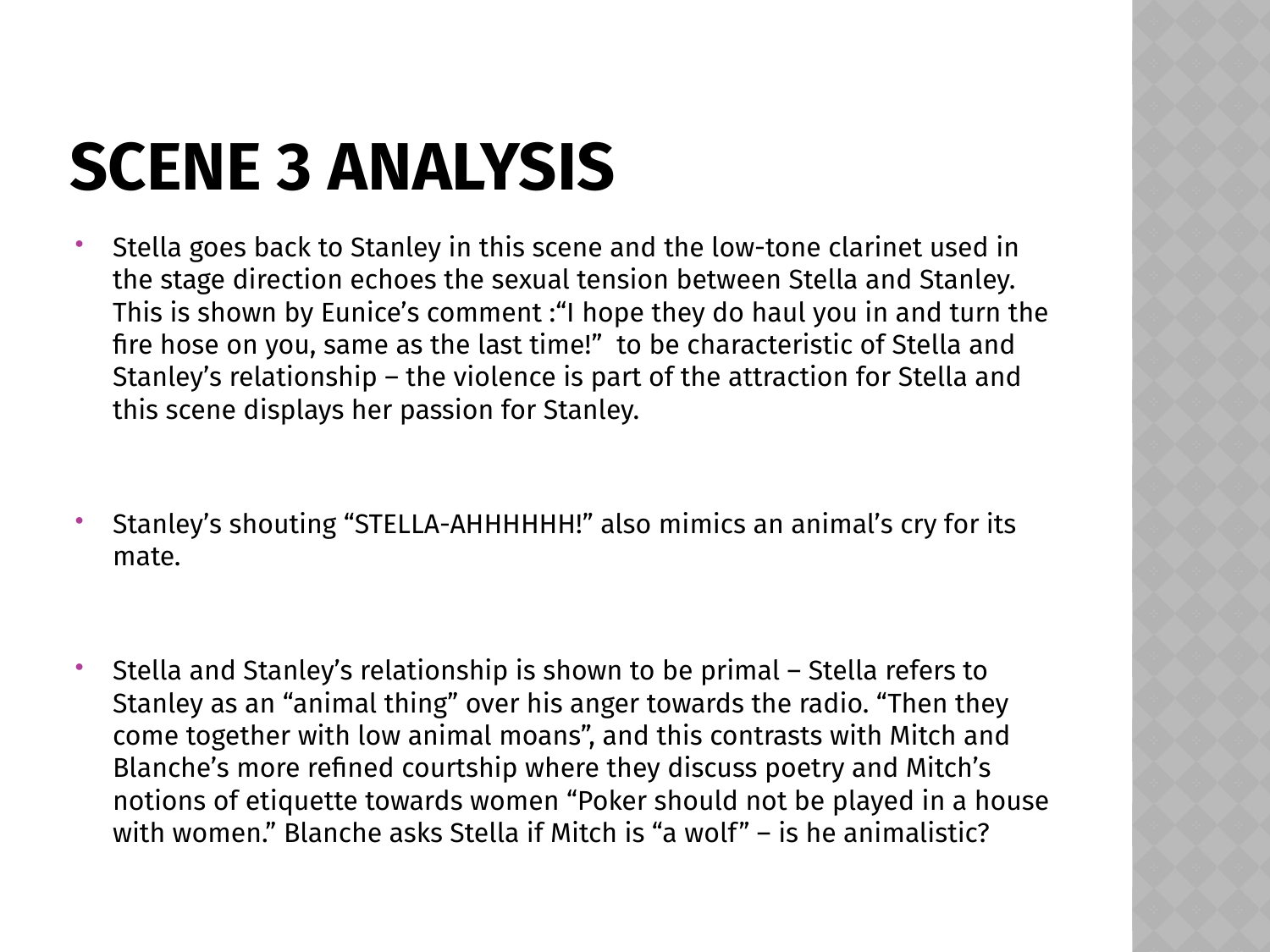

# Scene 3 analysis
Stella goes back to Stanley in this scene and the low-tone clarinet used in the stage direction echoes the sexual tension between Stella and Stanley.  This is shown by Eunice’s comment :“I hope they do haul you in and turn the fire hose on you, same as the last time!”  to be characteristic of Stella and Stanley’s relationship – the violence is part of the attraction for Stella and this scene displays her passion for Stanley.

Stanley’s shouting “STELLA-AHHHHHH!” also mimics an animal’s cry for its mate.

Stella and Stanley’s relationship is shown to be primal – Stella refers to Stanley as an “animal thing” over his anger towards the radio. “Then they come together with low animal moans”, and this contrasts with Mitch and Blanche’s more refined courtship where they discuss poetry and Mitch’s notions of etiquette towards women “Poker should not be played in a house with women.” Blanche asks Stella if Mitch is “a wolf” – is he animalistic?